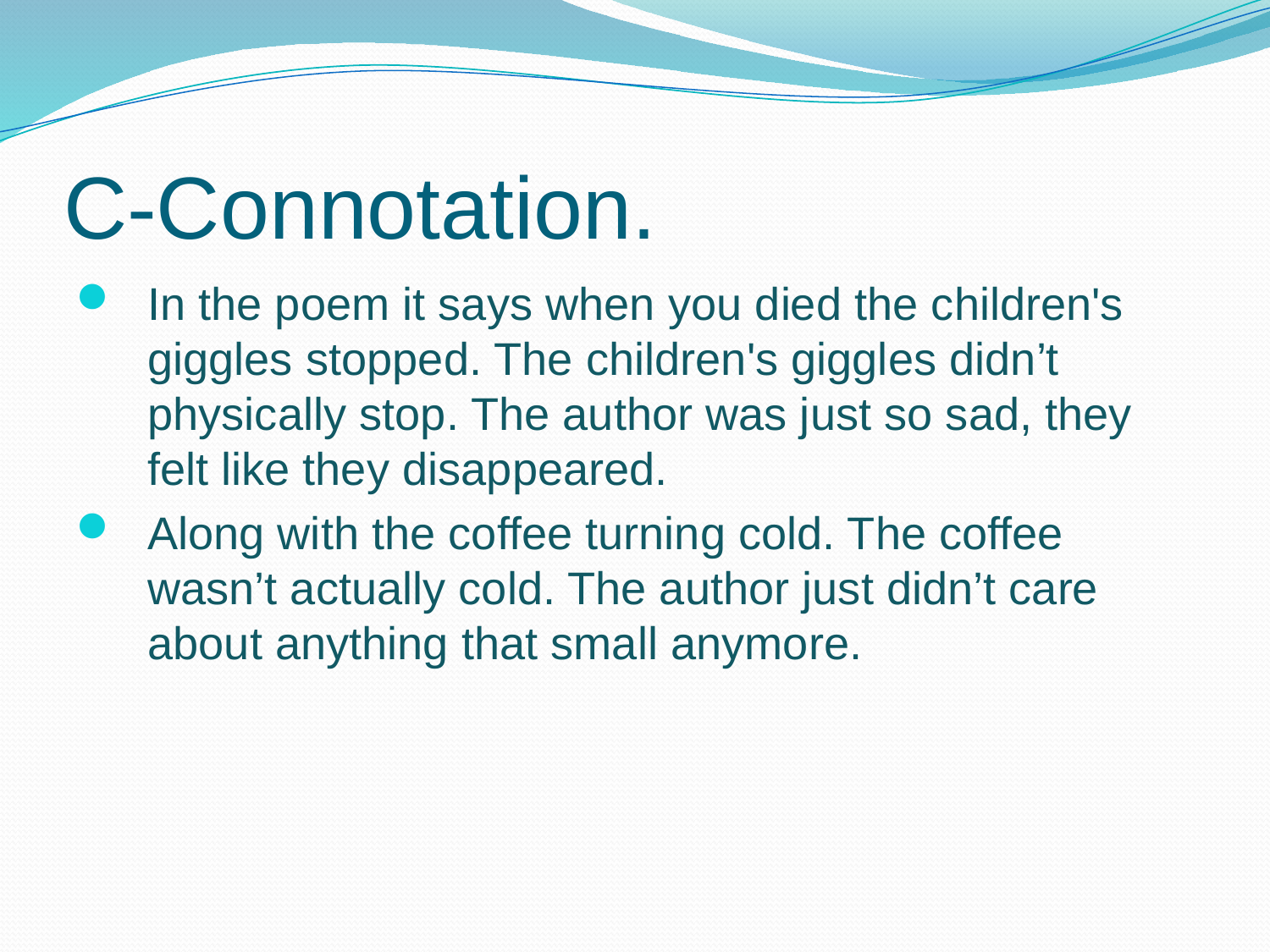

# C-Connotation.
In the poem it says when you died the children's giggles stopped. The children's giggles didn’t physically stop. The author was just so sad, they felt like they disappeared.
Along with the coffee turning cold. The coffee wasn’t actually cold. The author just didn’t care about anything that small anymore.